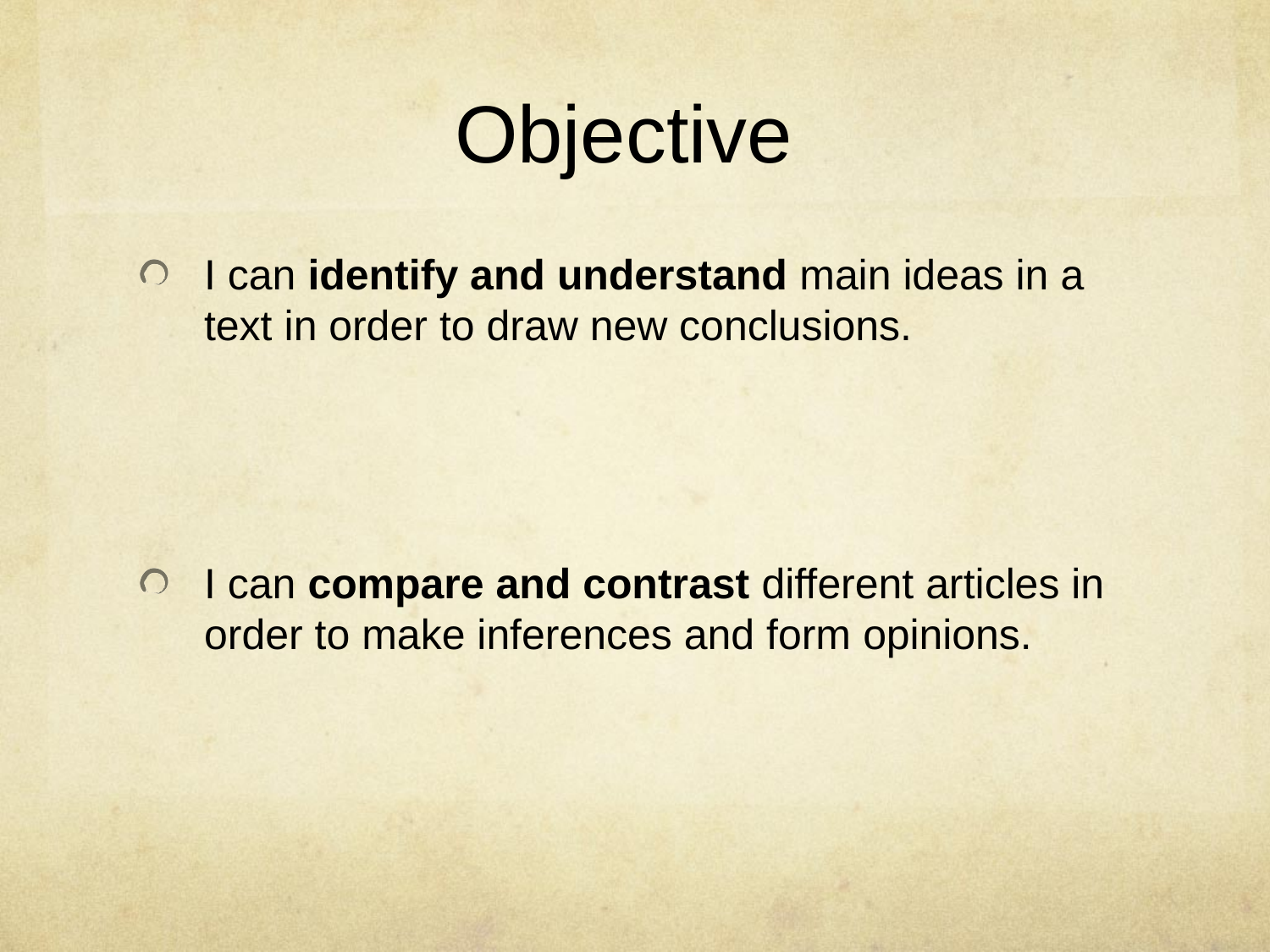

# Objective
I can identify and understand main ideas in a text in order to draw new conclusions.

I can compare and contrast different articles in order to make inferences and form opinions.